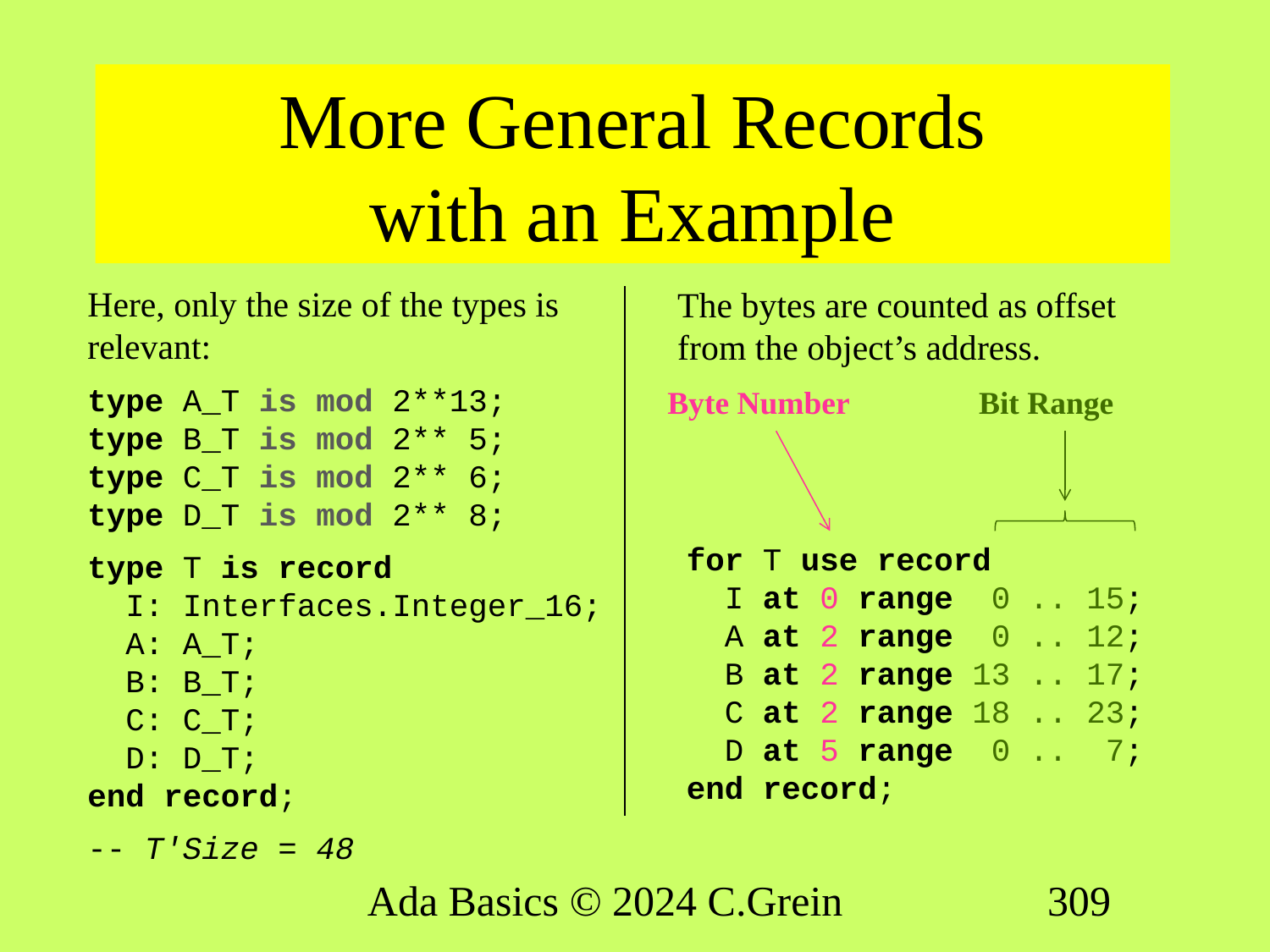

# More General Records with an Example
Here, only the size of the types is relevant:
type A_T is mod 2**13;
type B_T is mod 2** 5;
type C_T is mod 2** 6;
type D_T is mod 2** 8;
type T is record
  I: Interfaces.Integer_16;
  A: A_T;
  B: B_T;
  C: C_T;
  D: D_T;
end record;
-- T'Size = 48
The bytes are counted as offset from the object’s address.
Byte Number                Bit Range

 for T use record
   I at 0 range  0 .. 15;
   A at 2 range  0 .. 12;
   B at 2 range 13 .. 17;
   C at 2 range 18 .. 23;
   D at 5 range  0 ..  7;
 end record;

Ada Basics © 2024 C.Grein
309